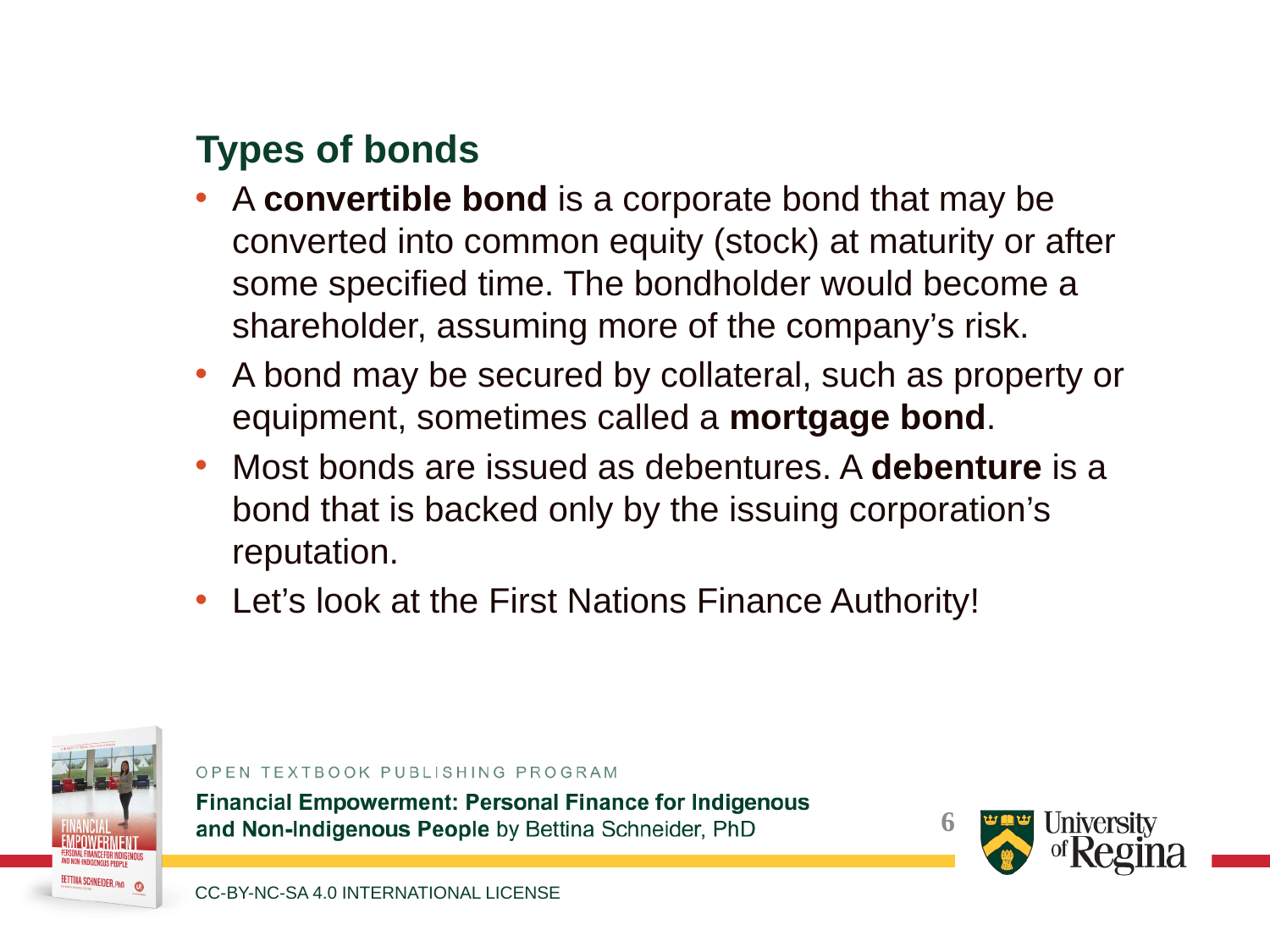

Types of bonds
A convertible bond is a corporate bond that may be converted into common equity (stock) at maturity or after some specified time. The bondholder would become a shareholder, assuming more of the company’s risk.
A bond may be secured by collateral, such as property or equipment, sometimes called a mortgage bond.
Most bonds are issued as debentures. A debenture is a bond that is backed only by the issuing corporation’s reputation.
Let’s look at the First Nations Finance Authority!
CC-BY-NC-SA 4.0 INTERNATIONAL LICENSE